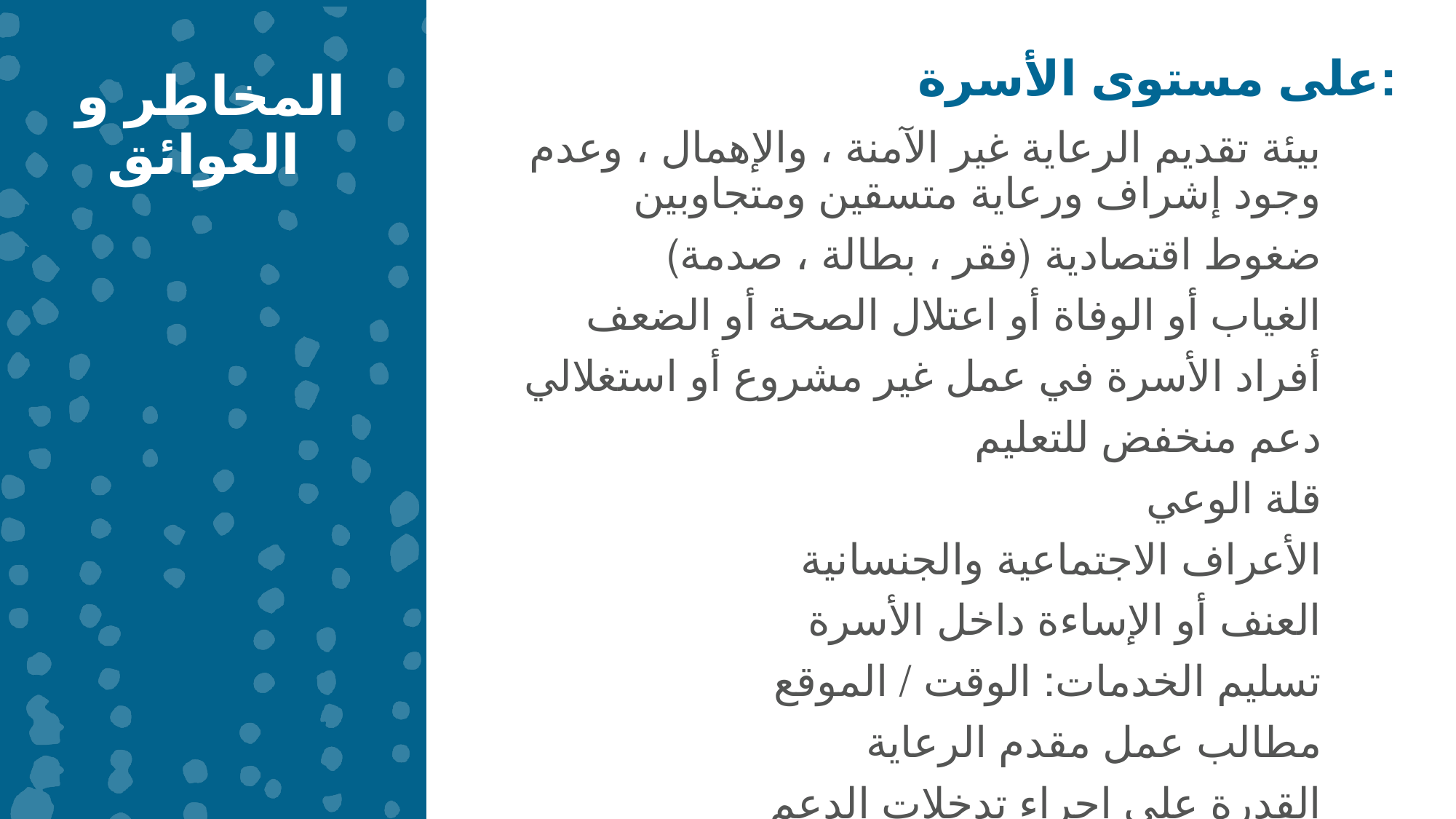

على مستوى الأسرة:
المخاطر و العوائق
بيئة تقديم الرعاية غير الآمنة ، والإهمال ، وعدم وجود إشراف ورعاية متسقين ومتجاوبين
ضغوط اقتصادية (فقر ، بطالة ، صدمة)
الغياب أو الوفاة أو اعتلال الصحة أو الضعف
أفراد الأسرة في عمل غير مشروع أو استغلالي
دعم منخفض للتعليم
قلة الوعي
الأعراف الاجتماعية والجنسانية
العنف أو الإساءة داخل الأسرة
تسليم الخدمات: الوقت / الموقع
مطالب عمل مقدم الرعاية
القدرة على إجراء تدخلات الدعم
استبعاد